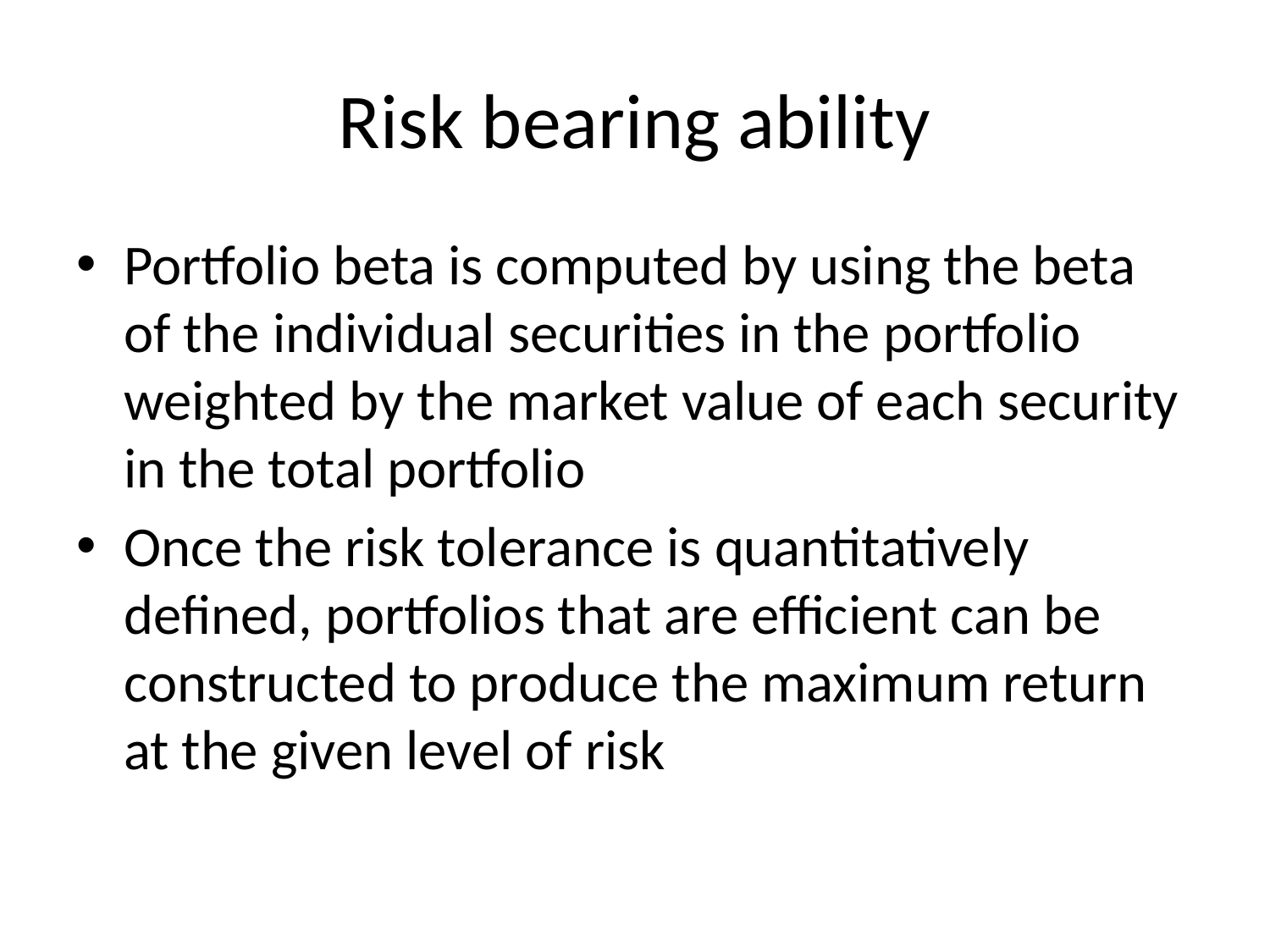

# Risk bearing ability
Portfolio beta is computed by using the beta of the individual securities in the portfolio weighted by the market value of each security in the total portfolio
Once the risk tolerance is quantitatively defined, portfolios that are efficient can be constructed to produce the maximum return at the given level of risk